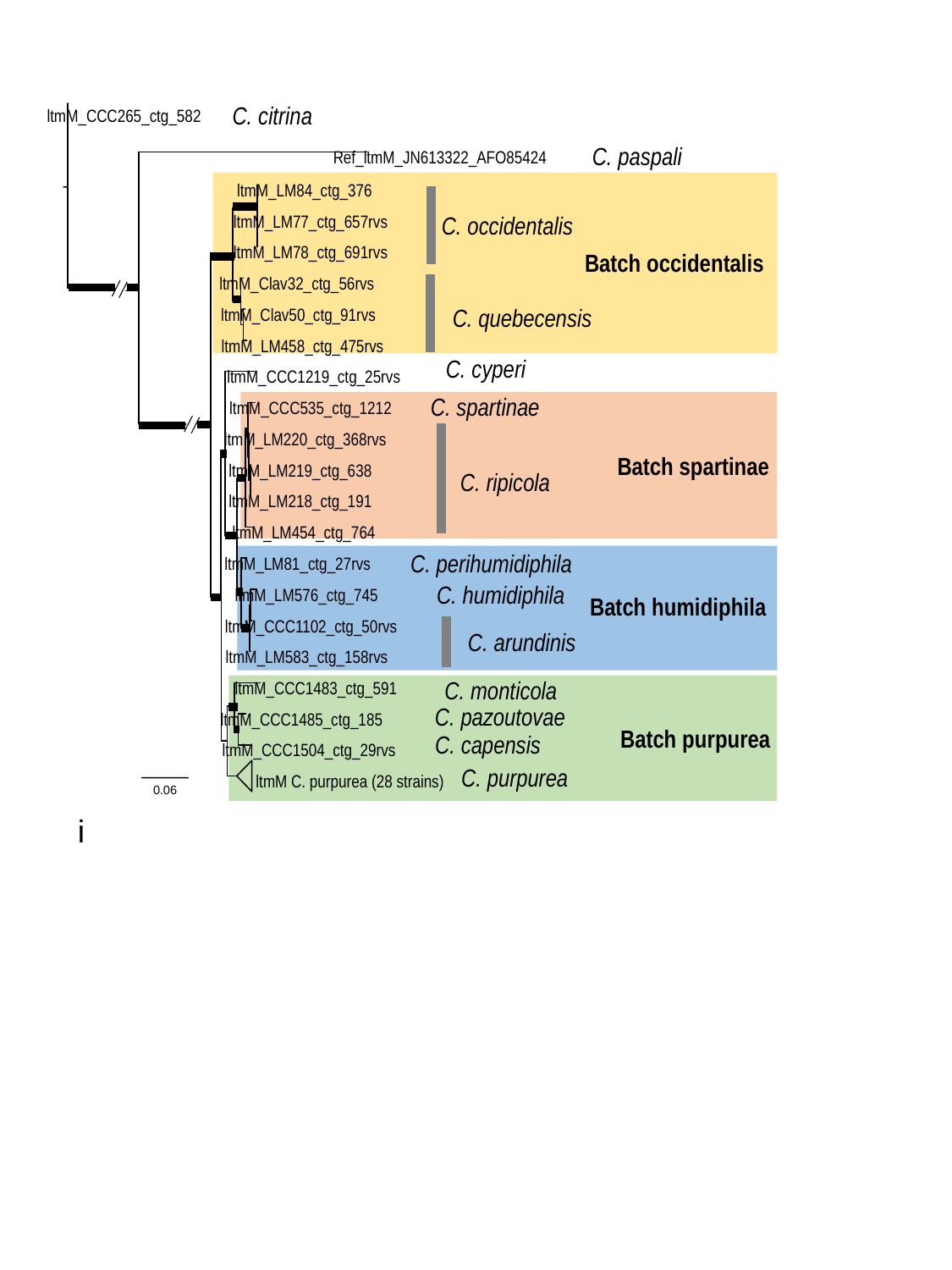

C. citrina

ltmM_CCC265_ctg_582
C. paspali
Ref_ltmM_JN613322_AFO85424

ltmM_LM84_ctg_376

ltmM_LM77_ctg_657rvs

ltmM_LM78_ctg_691rvs

ltmM_Clav32_ctg_56rvs

ltmM_Clav50_ctg_91rvs

ltmM_LM458_ctg_475rvs
ltmM_CCC1219_ctg_25rvs

ltmM_CCC535_ctg_1212

ltmM_LM220_ctg_368rvs

ltmM_LM219_ctg_638

ltmM_LM218_ctg_191
ltmM_LM454_ctg_764

ltmM_LM81_ctg_27rvs

ltmM_LM576_ctg_745

ltmM_CCC1102_ctg_50rvs

ltmM_LM583_ctg_158rvs
ltmM_CCC1483_ctg_591

ltmM_CCC1485_ctg_185

ltmM_CCC1504_ctg_29rvs

ltmM C. purpurea (28 strains)

C. occidentalis

C. quebecensis
C. cyperi
C. spartinae

C. ripicola
C. perihumidiphila
C. humidiphila

C. arundinis
C. monticola
C. pazoutovae
C. capensis
C. purpurea

0.06

Batch occidentalis

Batch spartinae

Batch humidiphila

Batch purpurea

i